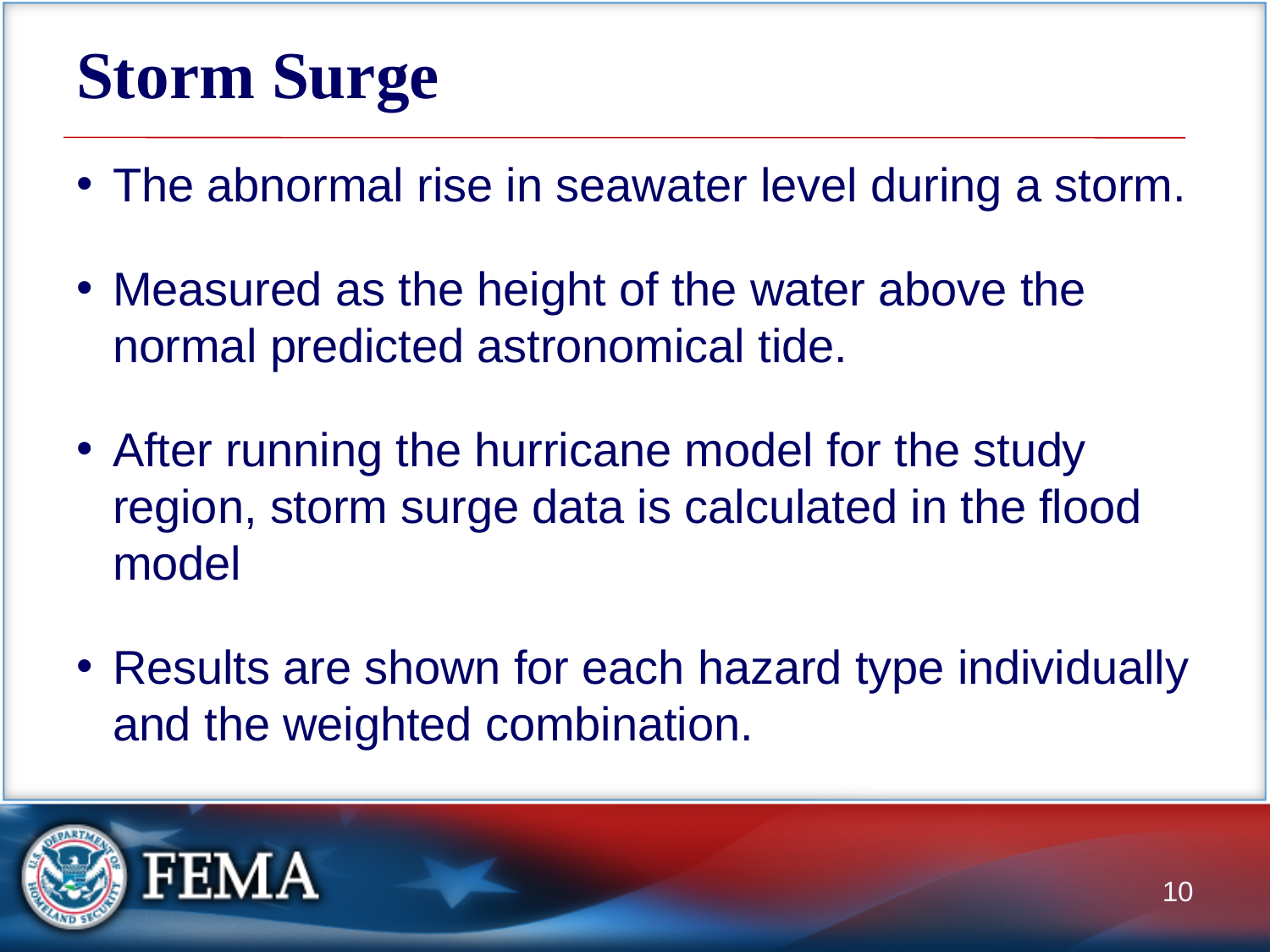

# Storm Surge
The abnormal rise in seawater level during a storm.
Measured as the height of the water above the normal predicted astronomical tide.
After running the hurricane model for the study region, storm surge data is calculated in the flood model
Results are shown for each hazard type individually and the weighted combination.
10